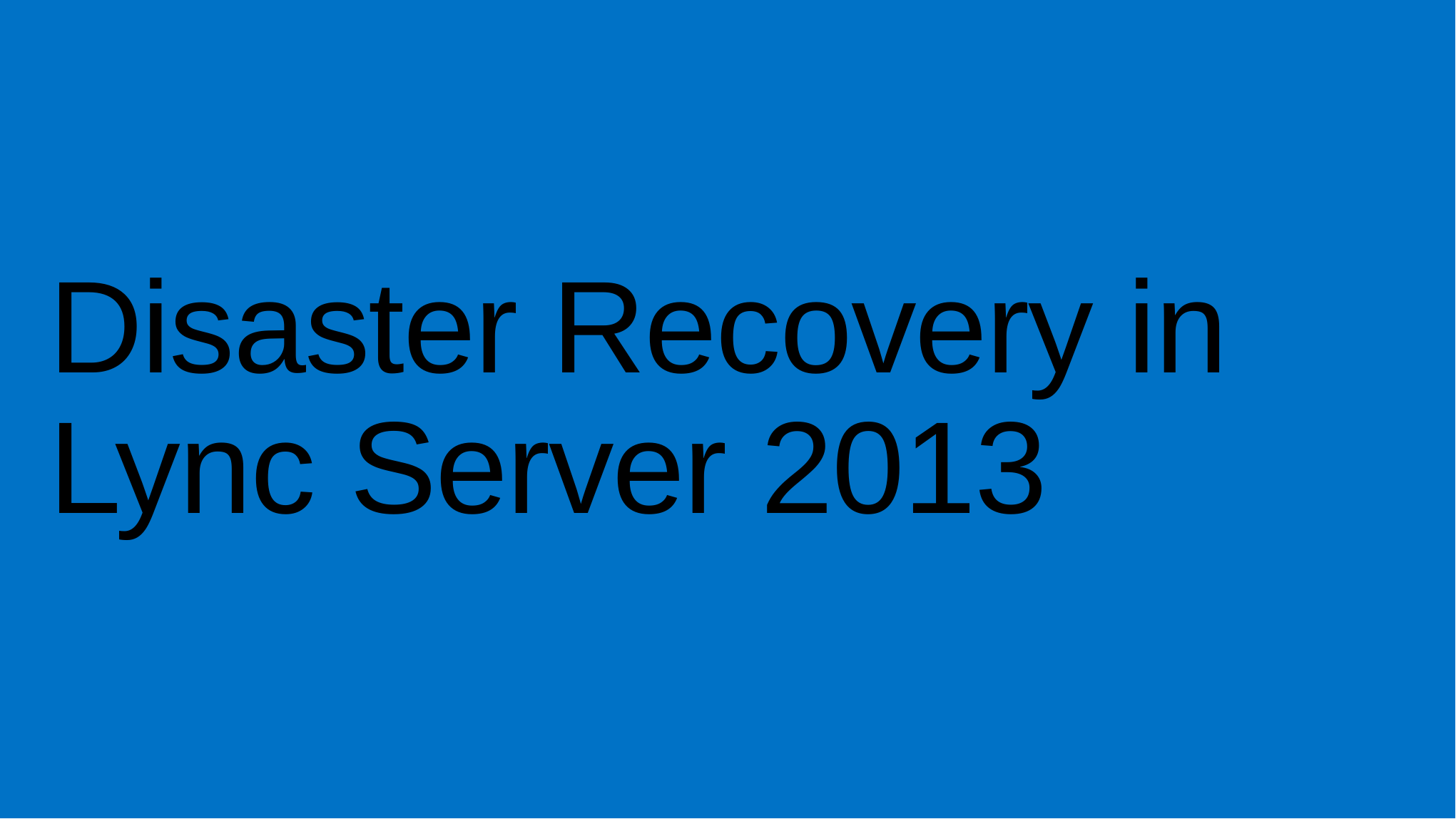

# Disaster Recovery in Lync Server 2013